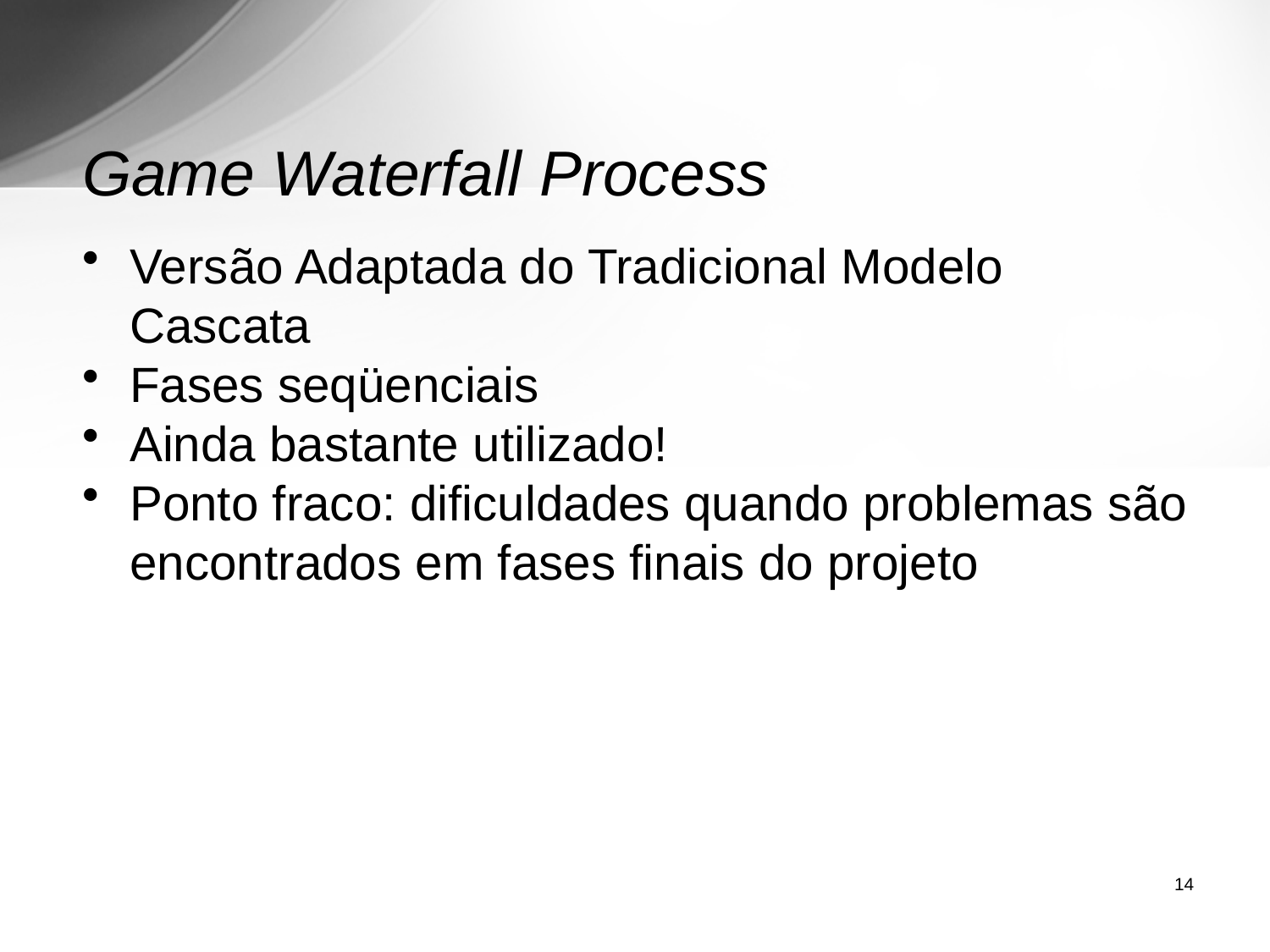

# Game Waterfall Process
Versão Adaptada do Tradicional Modelo Cascata
Fases seqüenciais
Ainda bastante utilizado!
Ponto fraco: dificuldades quando problemas são encontrados em fases finais do projeto
14